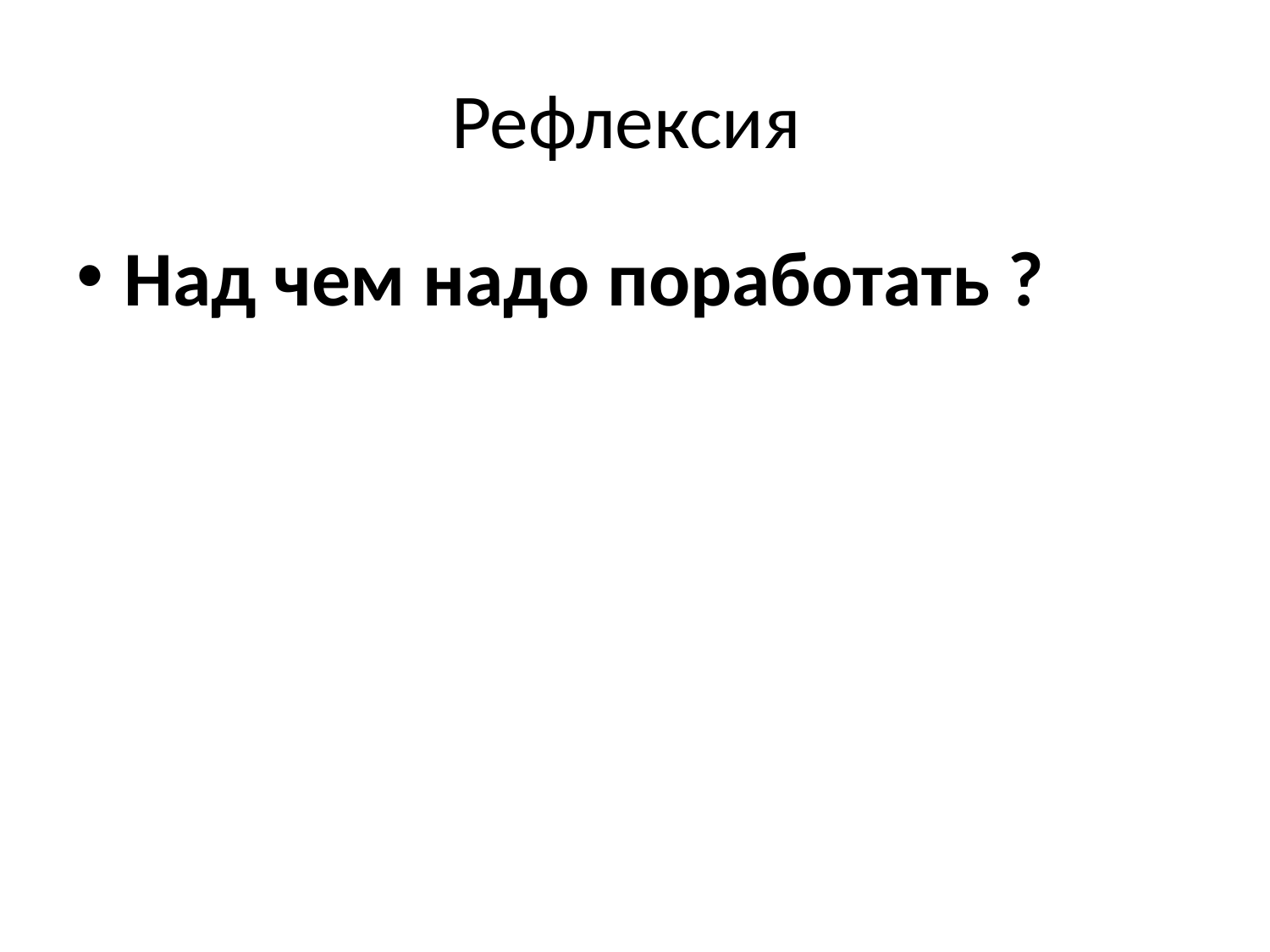

# Рефлексия
Над чем надо поработать ?